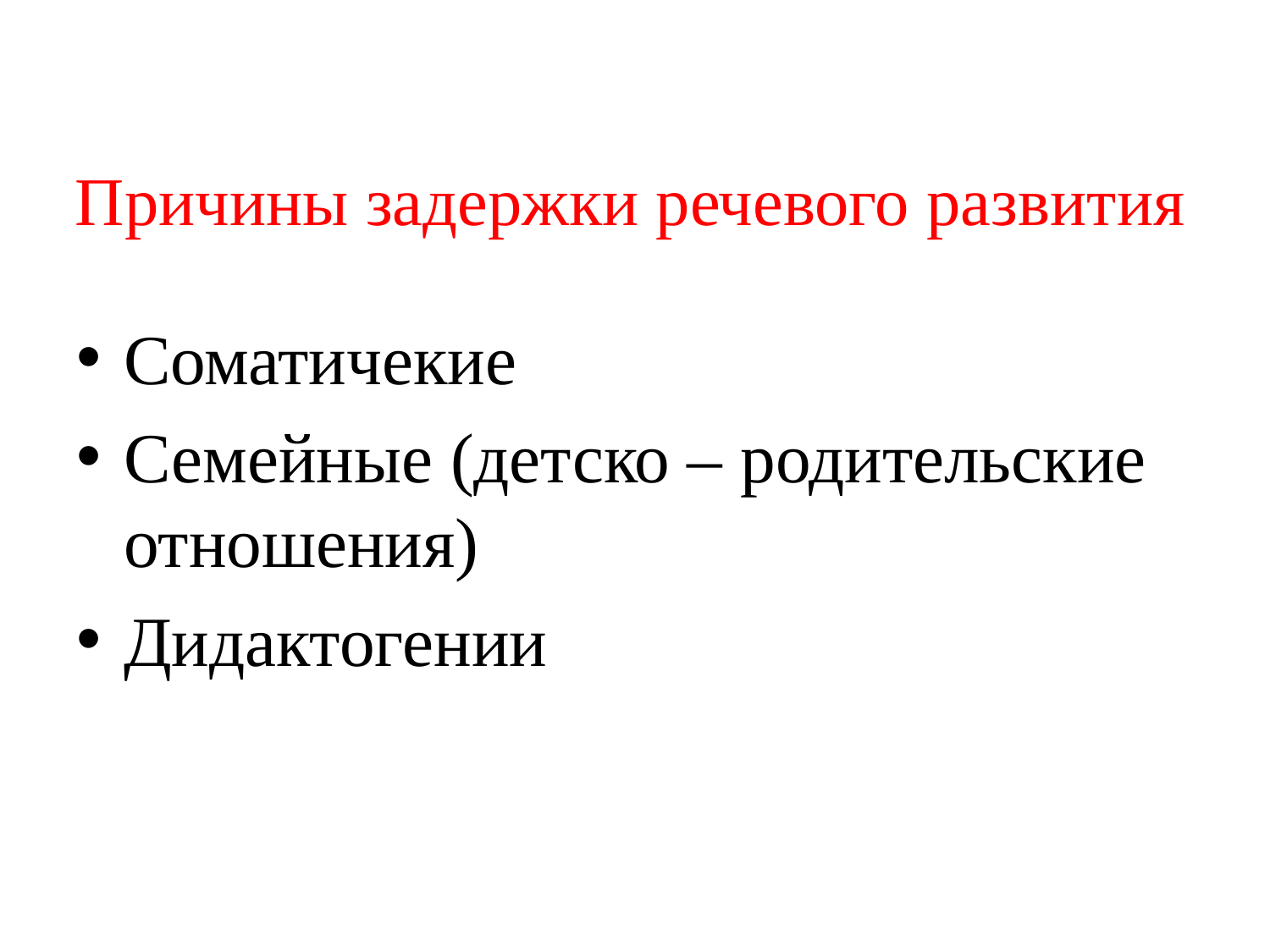

# Причины задержки речевого развития
Соматичекие
Семейные (детско – родительские отношения)
Дидактогении